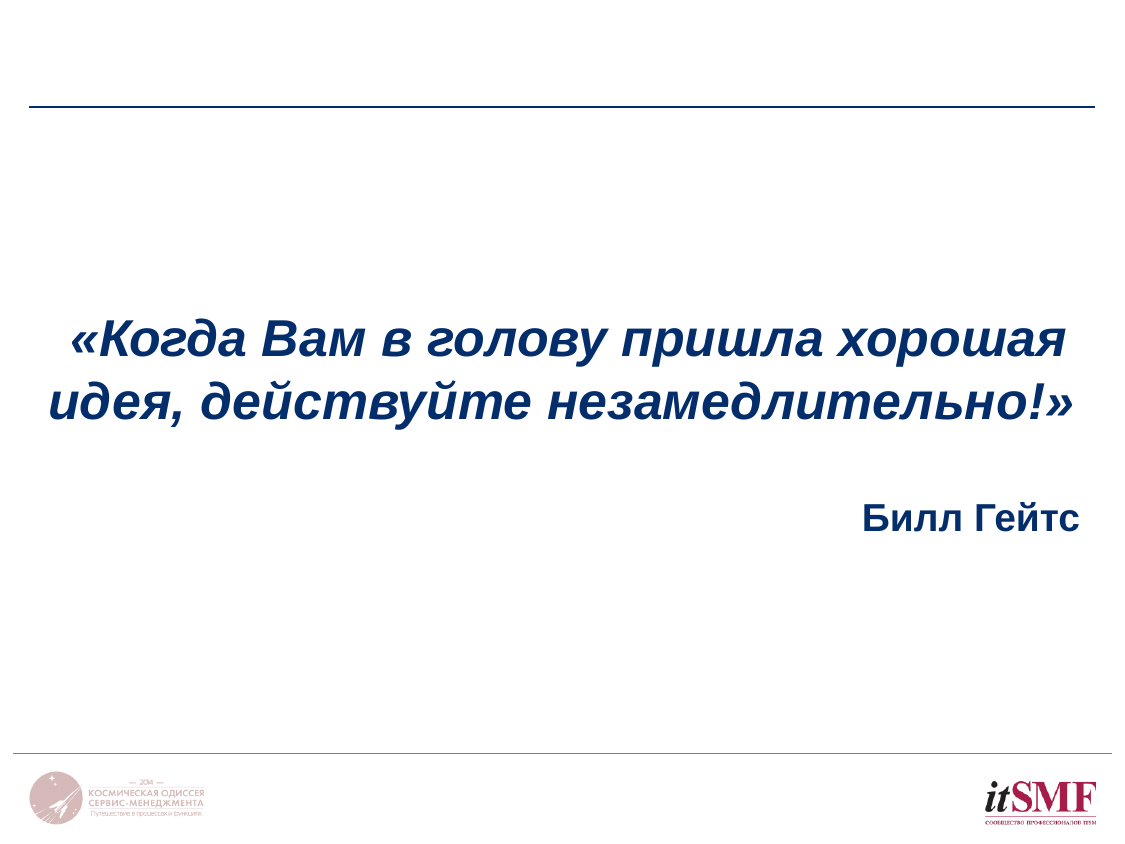

«Когда Вам в голову пришла хорошая идея, действуйте незамедлительно!»

Билл Гейтс